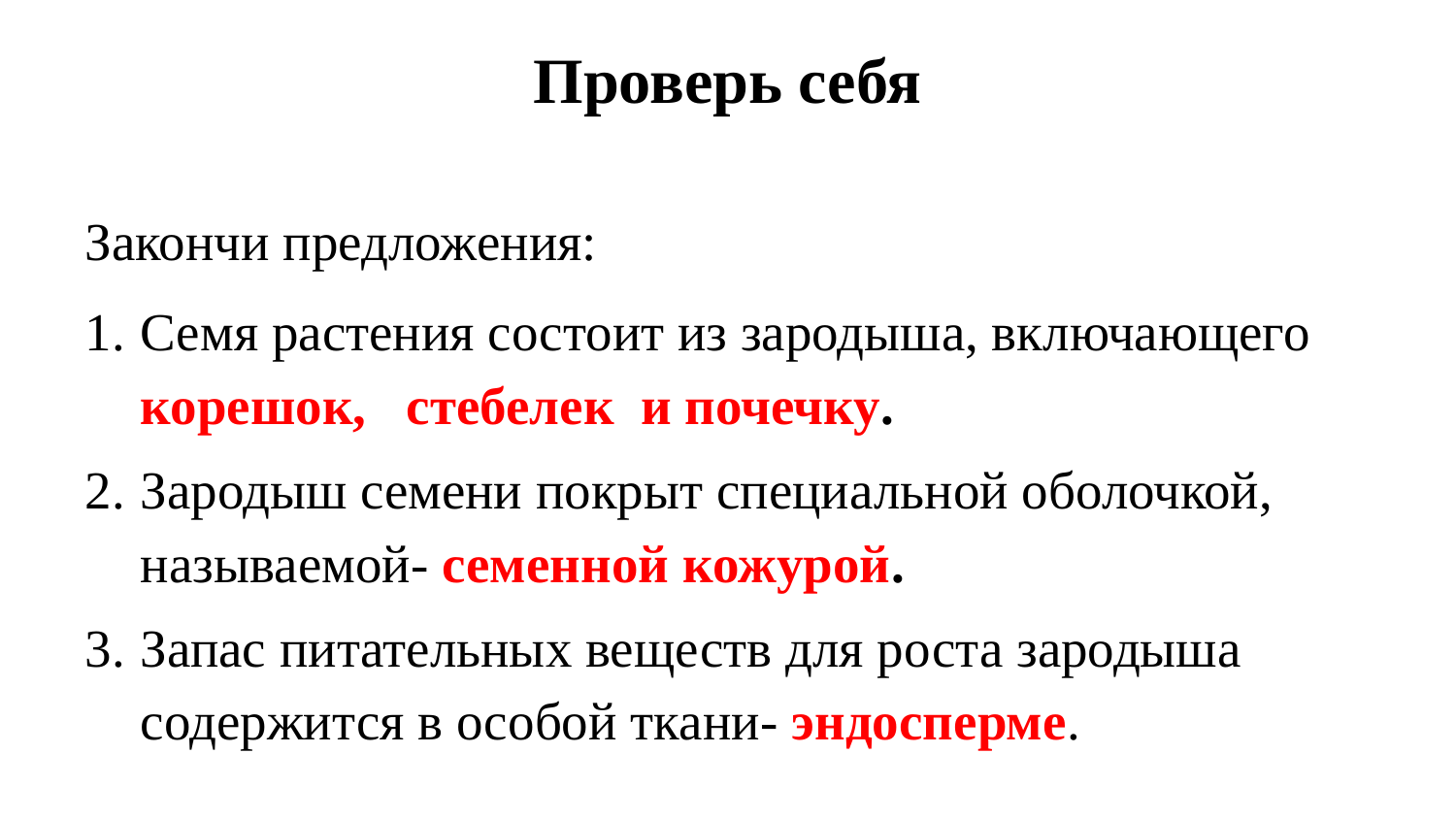

# Проверь себя
Закончи предложения:
Семя растения состоит из зародыша, включающего корешок,   стебелек  и почечку.
Зародыш семени покрыт специальной оболочкой, называемой- семенной кожурой.
Запас питательных веществ для роста зародыша содержится в особой ткани- эндосперме.